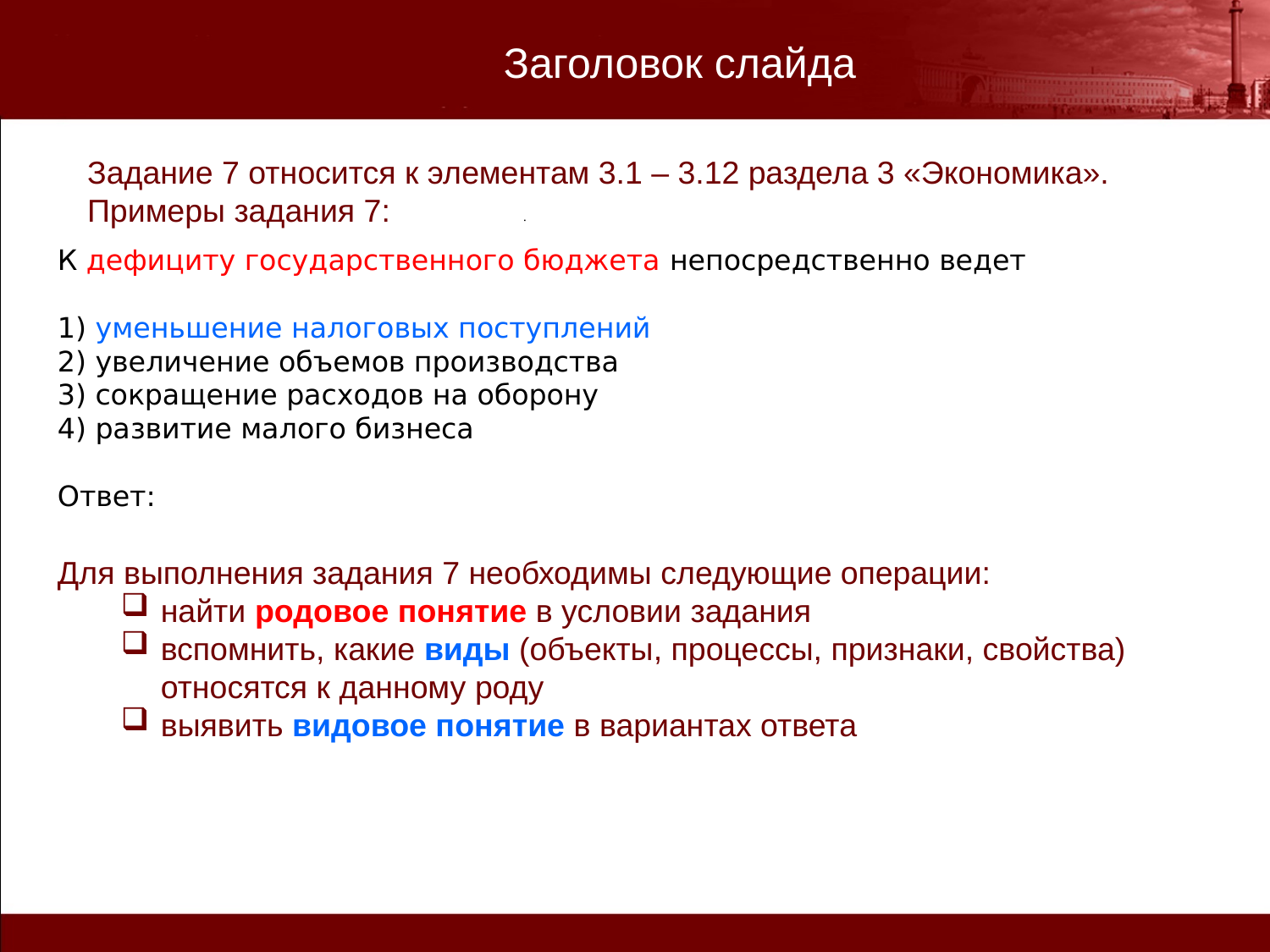

Заголовок слайда
Задание 7 относится к элементам 3.1 – 3.12 раздела 3 «Экономика».
Примеры задания 7:

К дефициту государственного бюджета непосредственно ведет

1) уменьшение налоговых поступлений
2) увеличение объемов производства
3) сокращение расходов на оборону
4) развитие малого бизнеса
Ответ:
Для выполнения задания 7 необходимы следующие операции:
найти родовое понятие в условии задания
вспомнить, какие виды (объекты, процессы, признаки, свойства) относятся к данному роду
выявить видовое понятие в вариантах ответа